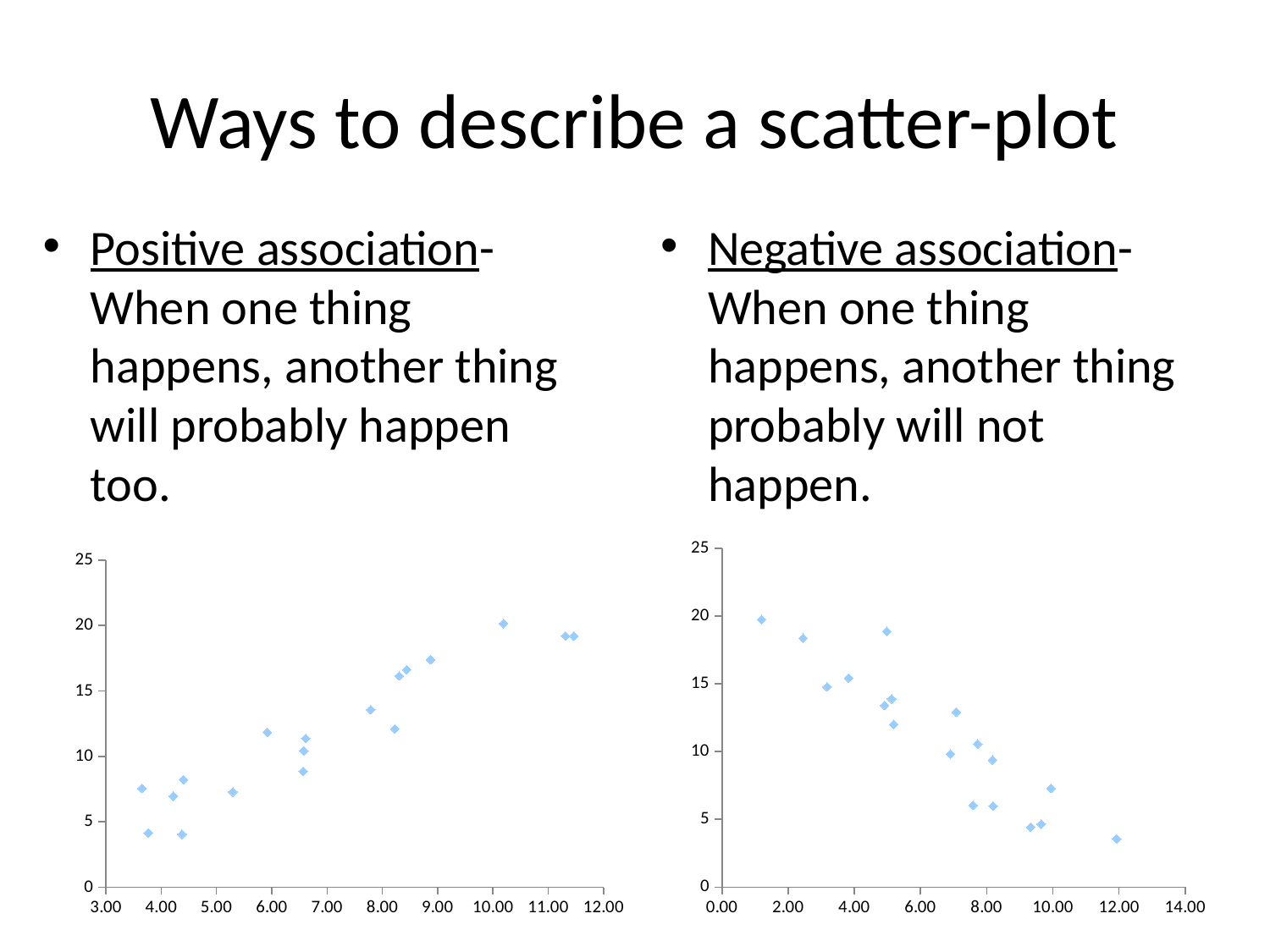

# Ways to describe a scatter-plot
Positive association- When one thing happens, another thing will probably happen too.

Negative association- When one thing happens, another thing probably will not happen.

### Chart

| Category | Y |
|---|---|

### Chart

| Category | Y |
|---|---|